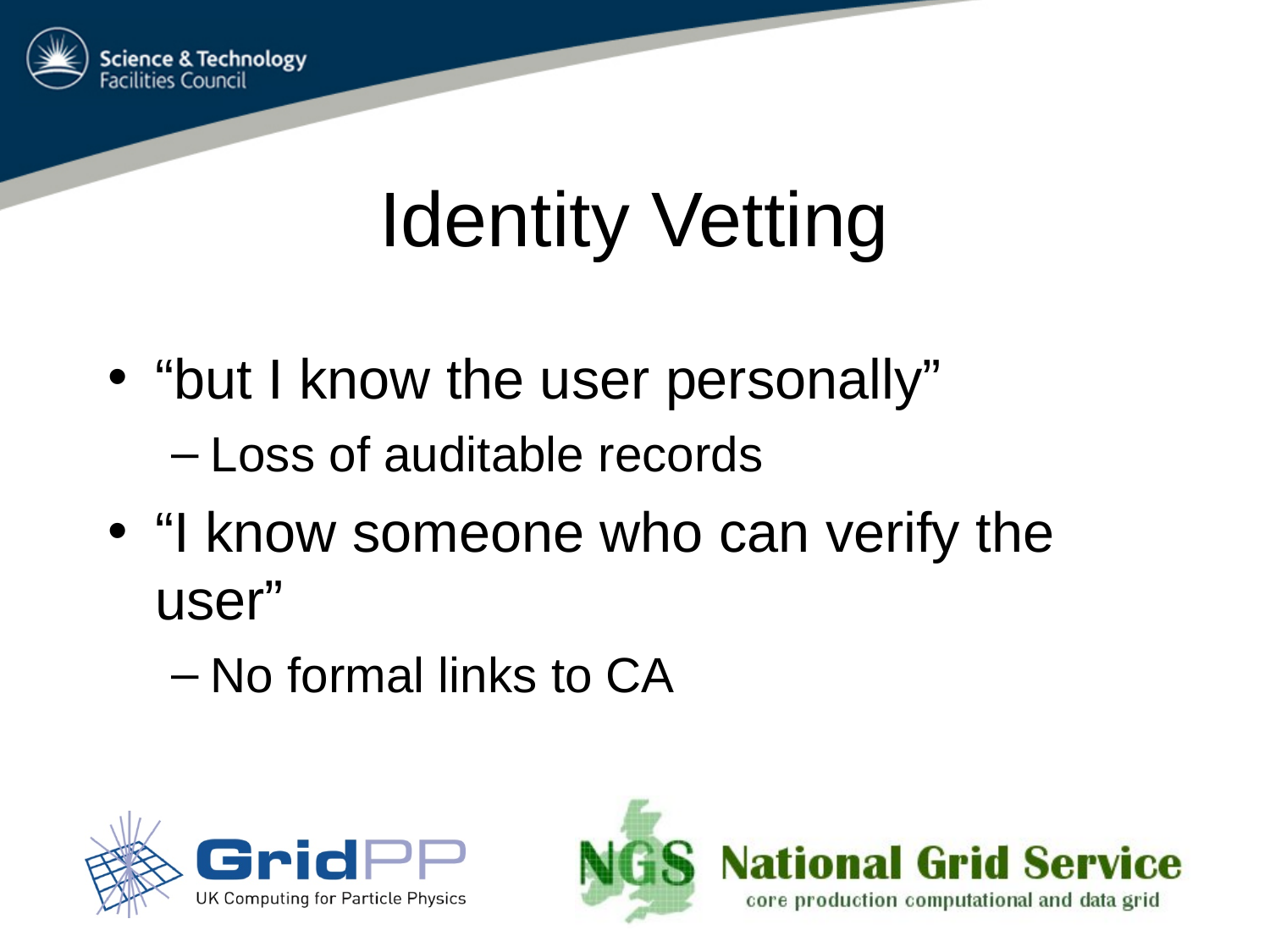

# Identity Vetting
“but I know the user personally”
Loss of auditable records
“I know someone who can verify the user”
No formal links to CA